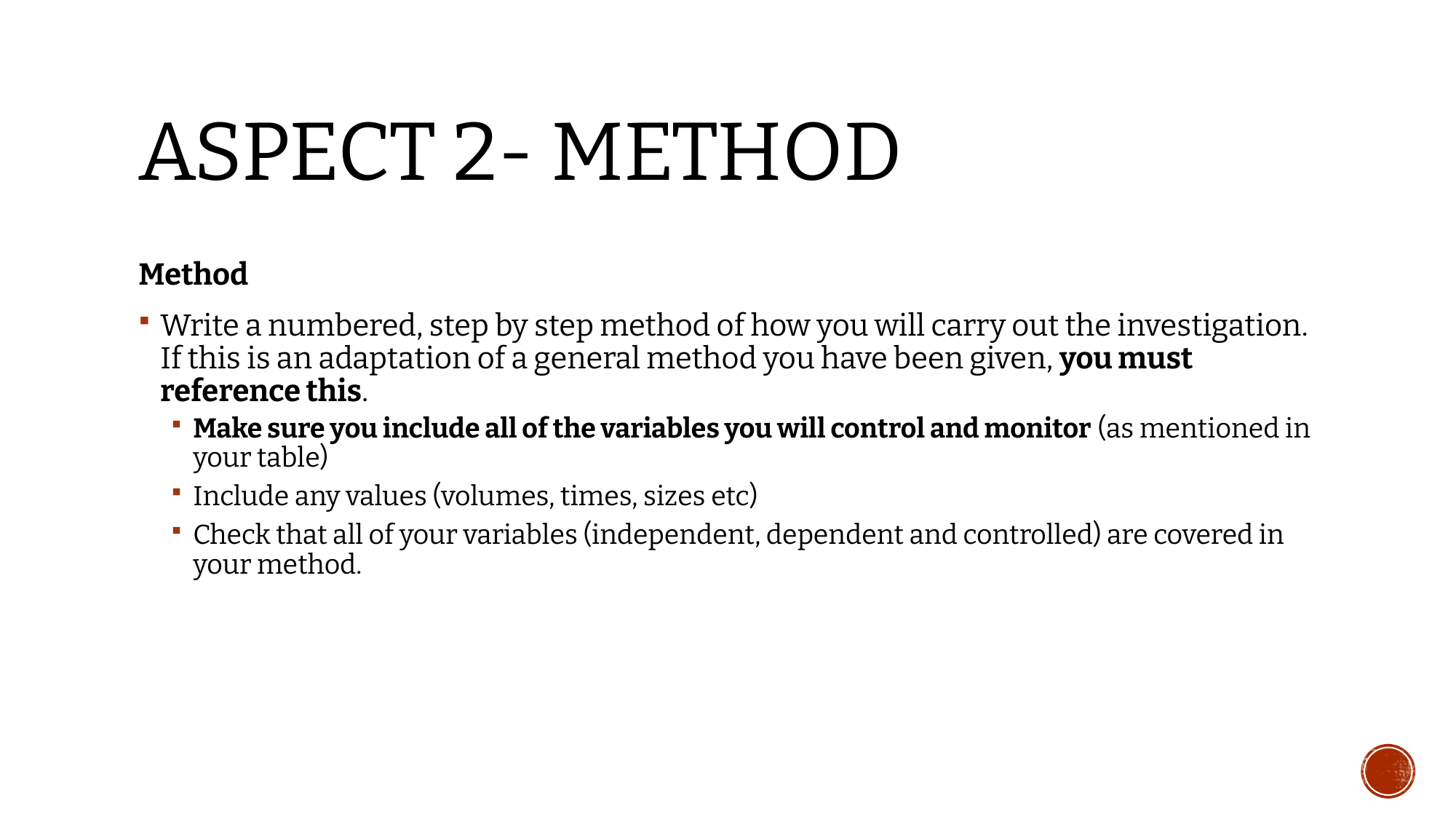

# Aspect 2- method
Method
Write a numbered, step by step method of how you will carry out the investigation. If this is an adaptation of a general method you have been given, you must reference this.
Make sure you include all of the variables you will control and monitor (as mentioned in your table)
Include any values (volumes, times, sizes etc)
Check that all of your variables (independent, dependent and controlled) are covered in your method.